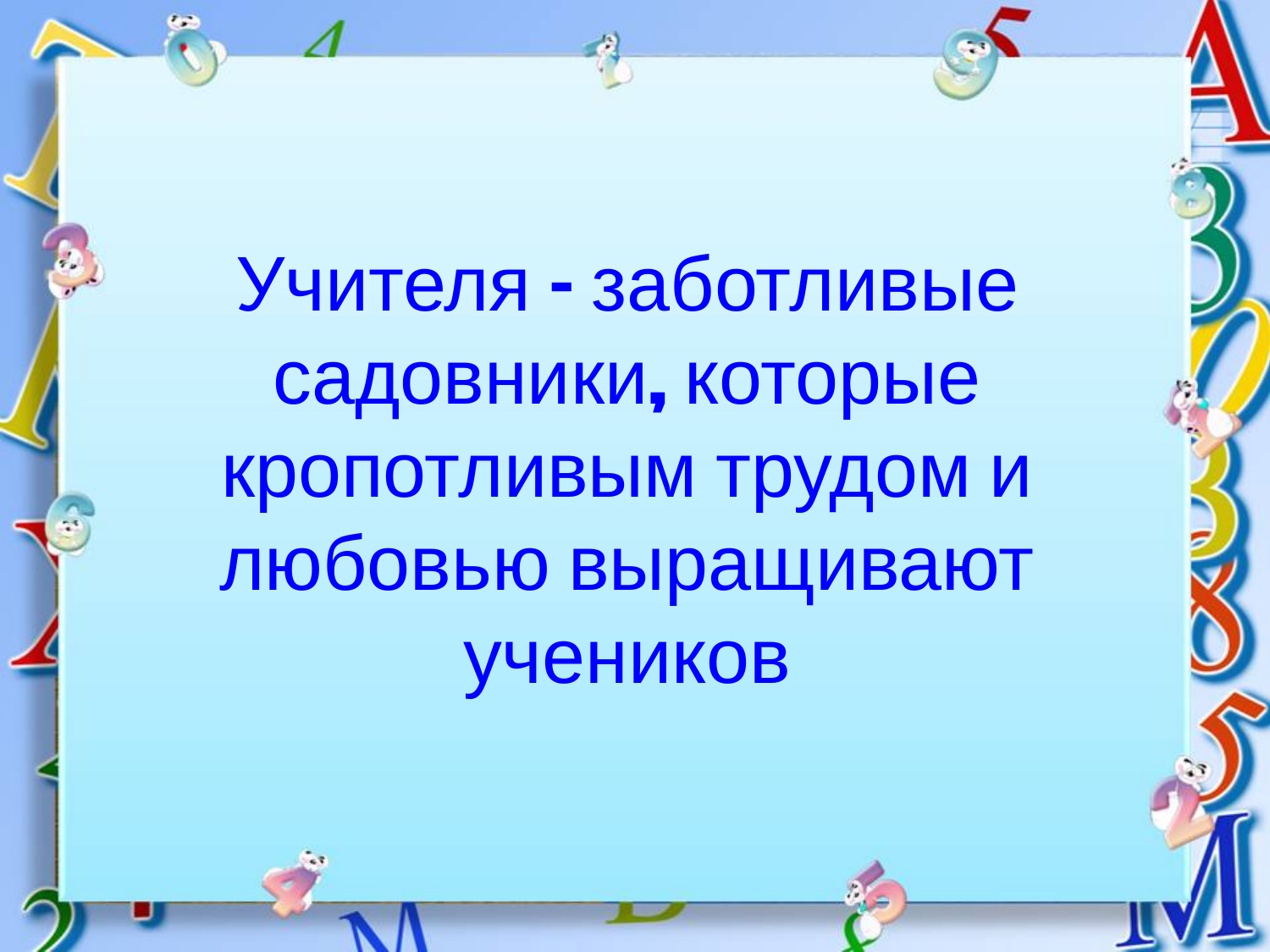

# Учителя - заботливые садовники, которые кропотливым трудом и любовью выращивают учеников